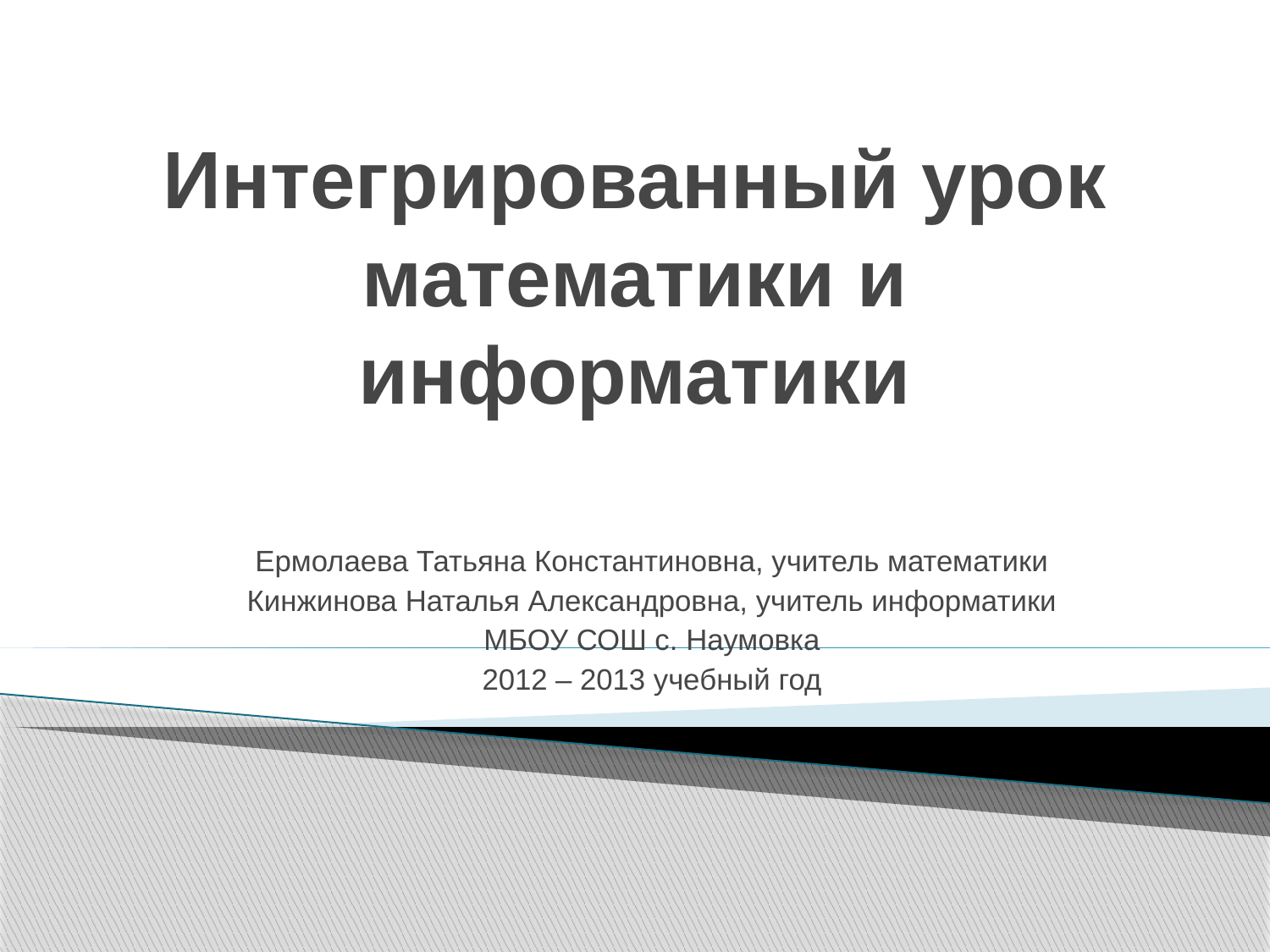

# Интегрированный урок математики и информатики
Ермолаева Татьяна Константиновна, учитель математики
Кинжинова Наталья Александровна, учитель информатики
МБОУ СОШ с. Наумовка
2012 – 2013 учебный год